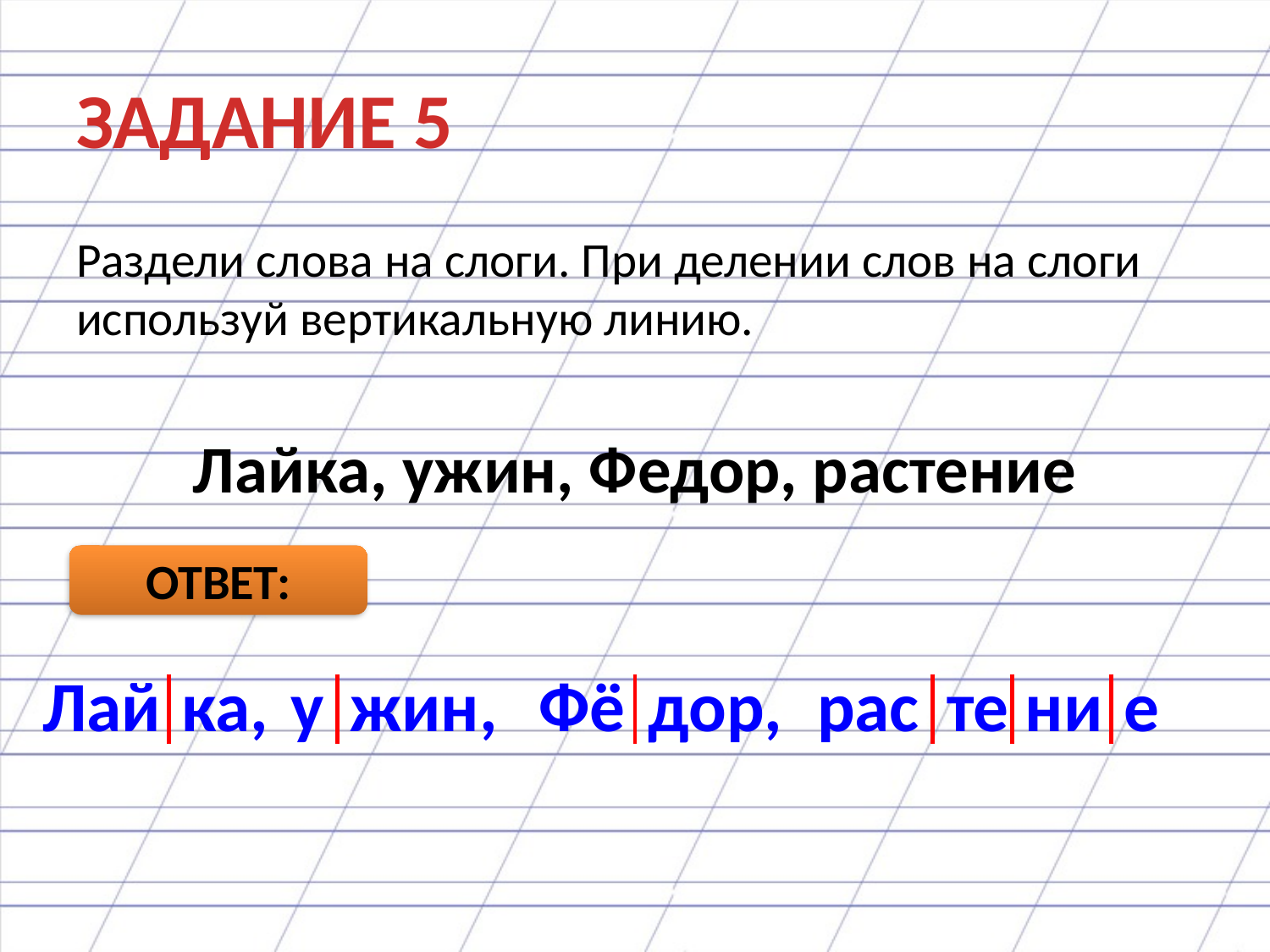

# ЗАДАНИЕ 5
Раздели слова на слоги. При делении слов на слоги используй вертикальную линию.

Лайка, ужин, Федор, растение
ОТВЕТ:
Лай

ка,

у

жин,

Фё
дор,
рас
те
ни
е